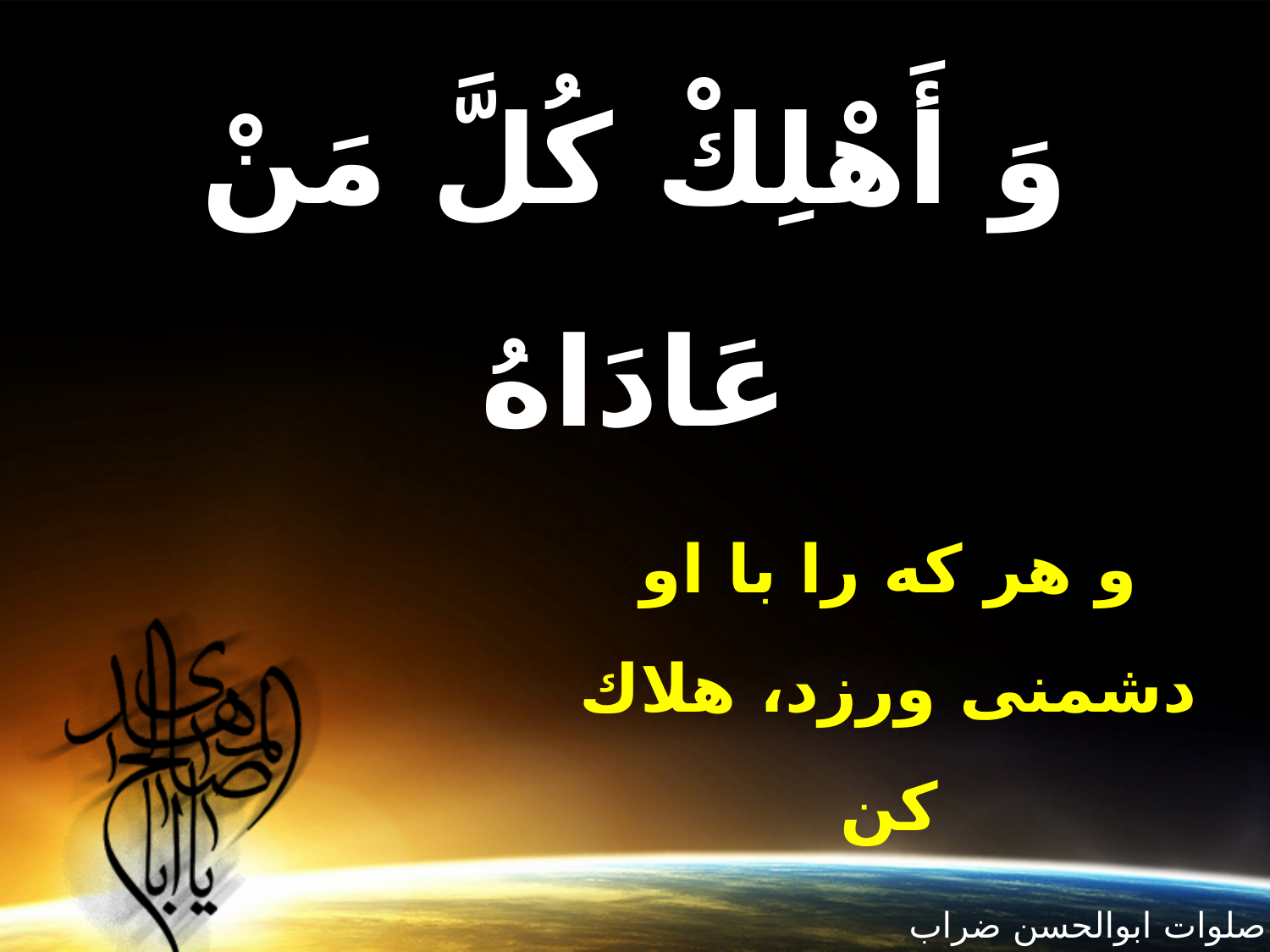

وَ أَهْلِكْ كُلَّ مَنْ عَادَاهُ
و هر كه را با او دشمنى ورزد، هلاك كن‏